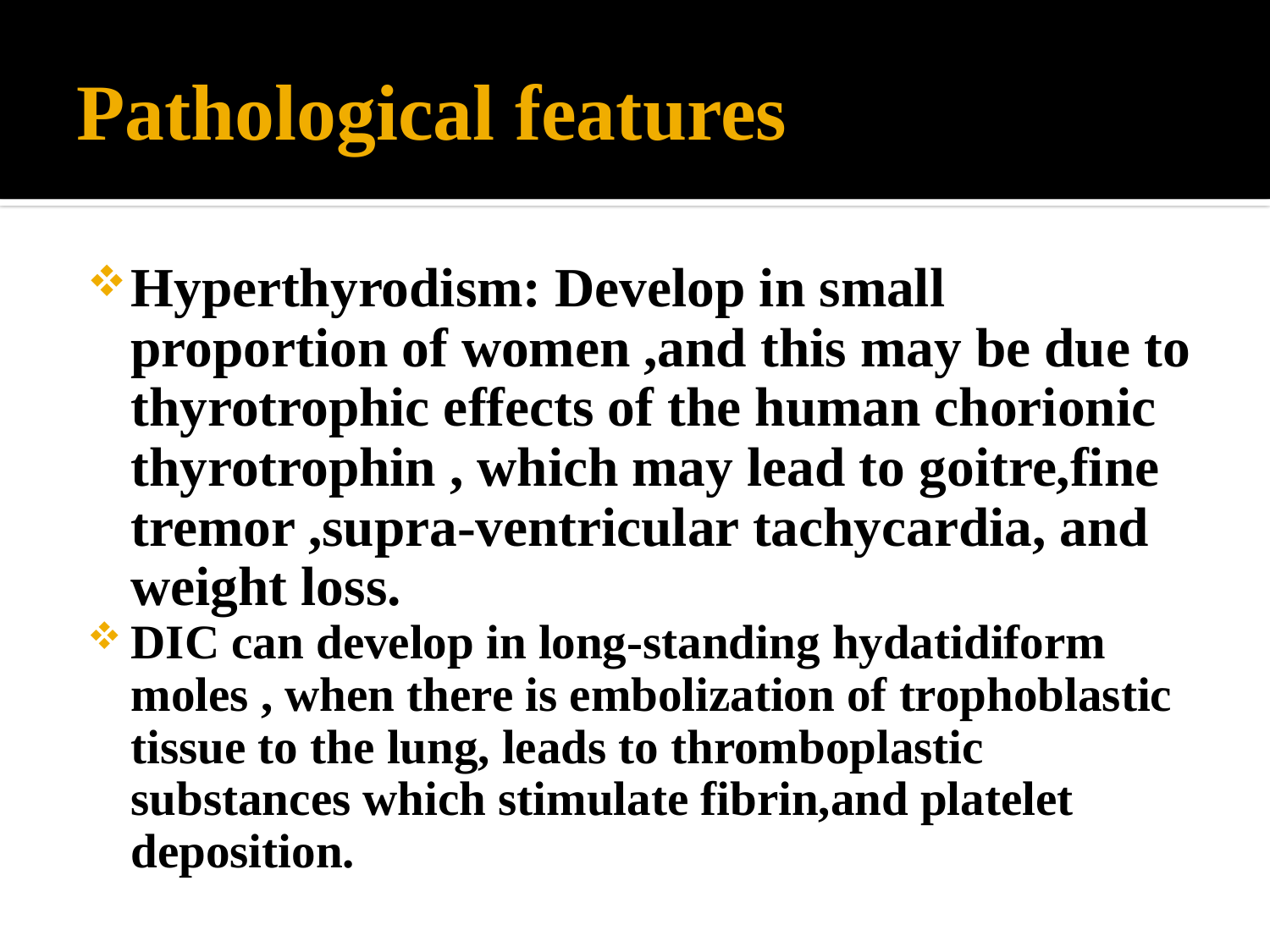

# Pathological features
Hyperthyrodism: Develop in small proportion of women ,and this may be due to thyrotrophic effects of the human chorionic thyrotrophin , which may lead to goitre,fine tremor ,supra-ventricular tachycardia, and weight loss.
DIC can develop in long-standing hydatidiform moles , when there is embolization of trophoblastic tissue to the lung, leads to thromboplastic substances which stimulate fibrin,and platelet deposition.